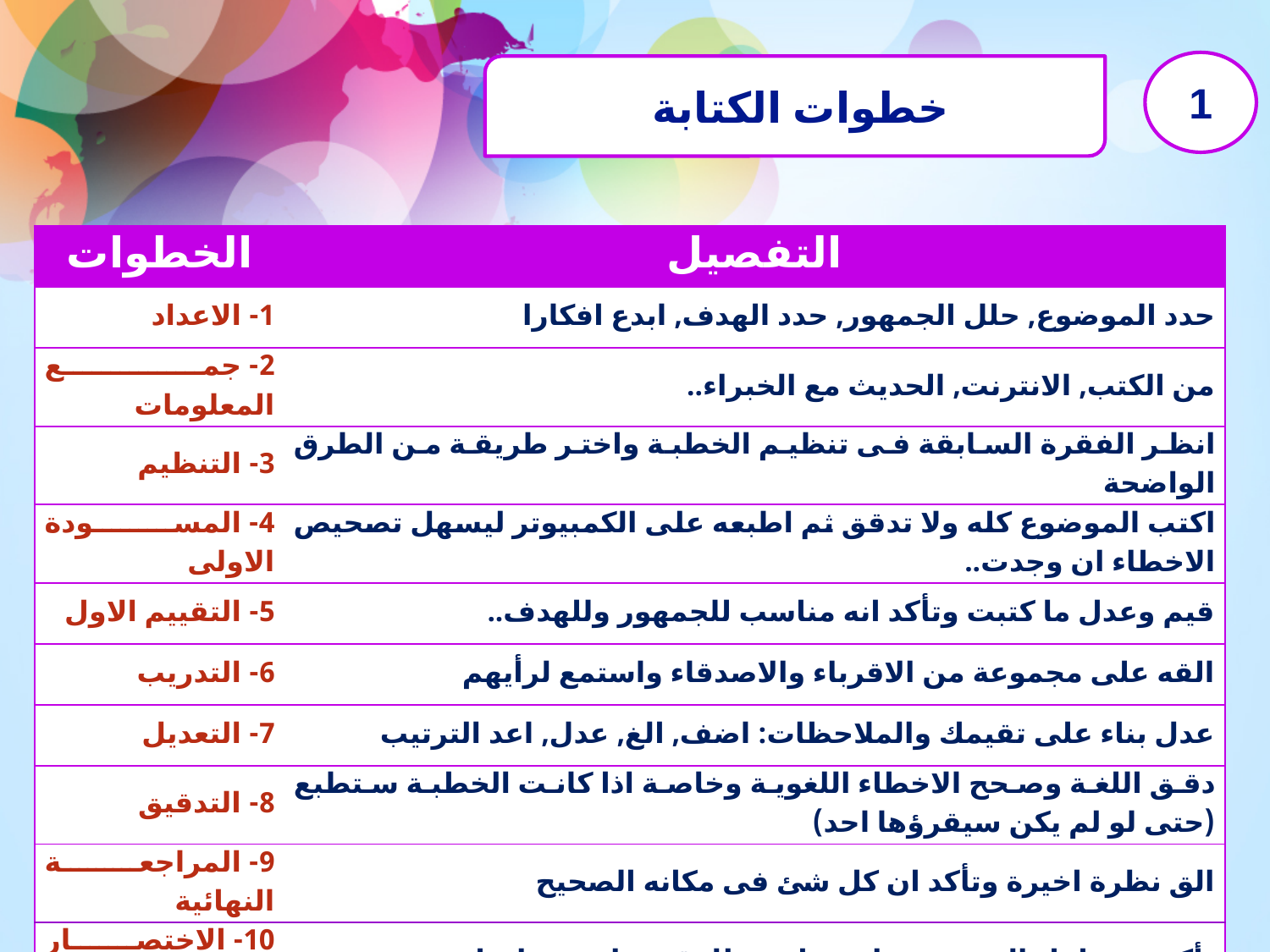

1
خطوات الكتابة
| الخطوات | التفصيل |
| --- | --- |
| 1- الاعداد | حدد الموضوع, حلل الجمهور, حدد الهدف, ابدع افكارا |
| 2- جمع المعلومات | من الكتب, الانترنت, الحديث مع الخبراء.. |
| 3- التنظيم | انظر الفقرة السابقة فى تنظيم الخطبة واختر طريقة من الطرق الواضحة |
| 4- المسودة الاولى | اكتب الموضوع كله ولا تدقق ثم اطبعه على الكمبيوتر ليسهل تصحيص الاخطاء ان وجدت.. |
| 5- التقييم الاول | قيم وعدل ما كتبت وتأكد انه مناسب للجمهور وللهدف.. |
| 6- التدريب | القه على مجموعة من الاقرباء والاصدقاء واستمع لرأيهم |
| 7- التعديل | عدل بناء على تقيمك والملاحظات: اضف, الغ, عدل, اعد الترتيب |
| 8- التدقيق | دقق اللغة وصحح الاخطاء اللغوية وخاصة اذا كانت الخطبة ستطبع (حتى لو لم يكن سيقرؤها احد) |
| 9- المراجعة النهائية | الق نظرة اخيرة وتأكد ان كل شئ فى مكانه الصحيح |
| 10- الاختصار النهائى | تأكد من طول الموضوع وانه مناسب للوقت واختصر ان لزم.. |